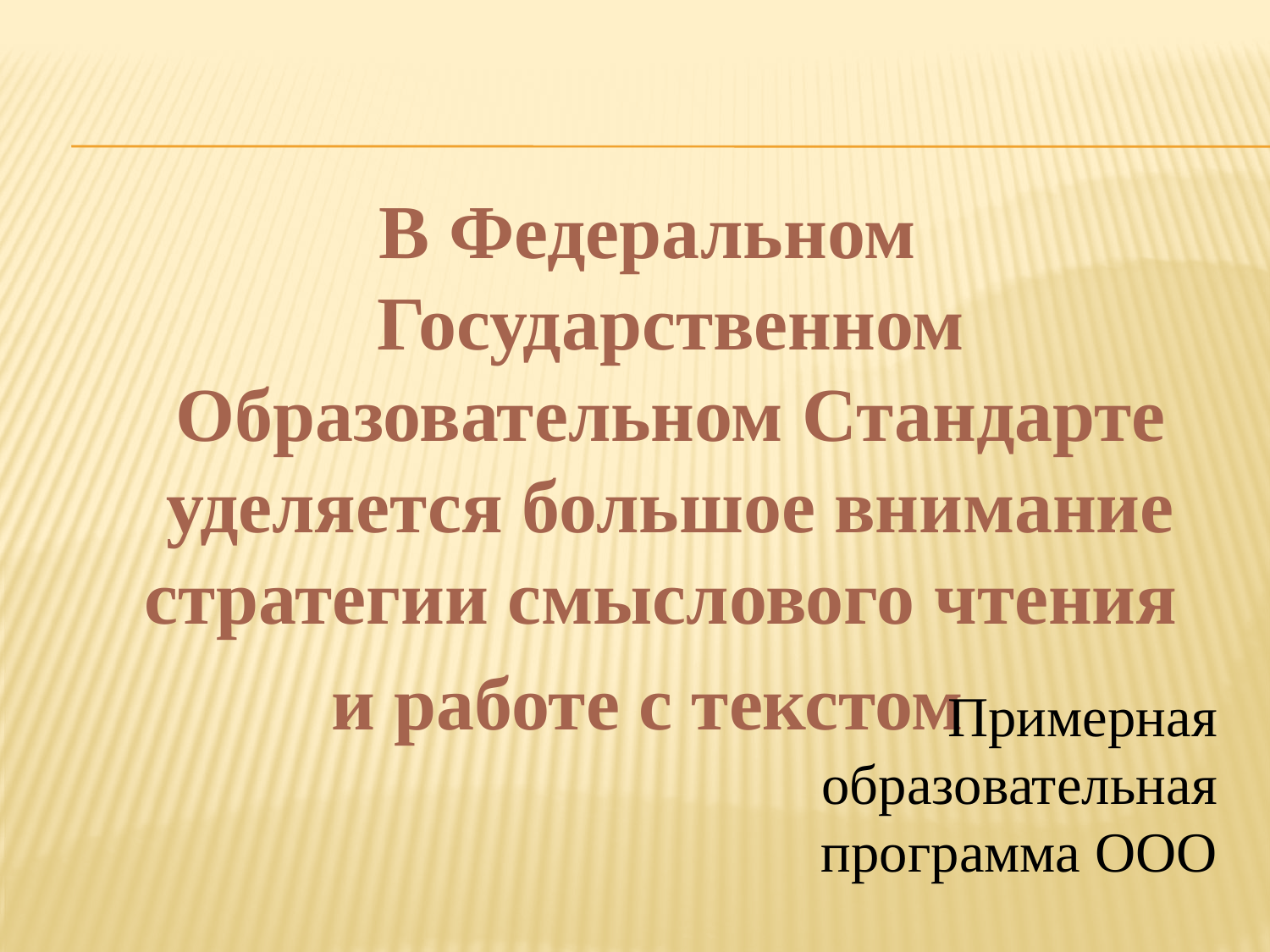

В Федеральном Государственном Образовательном Стандарте уделяется большое внимание стратегии смыслового чтения
и работе с текстом

Примерная образовательная программа ООО